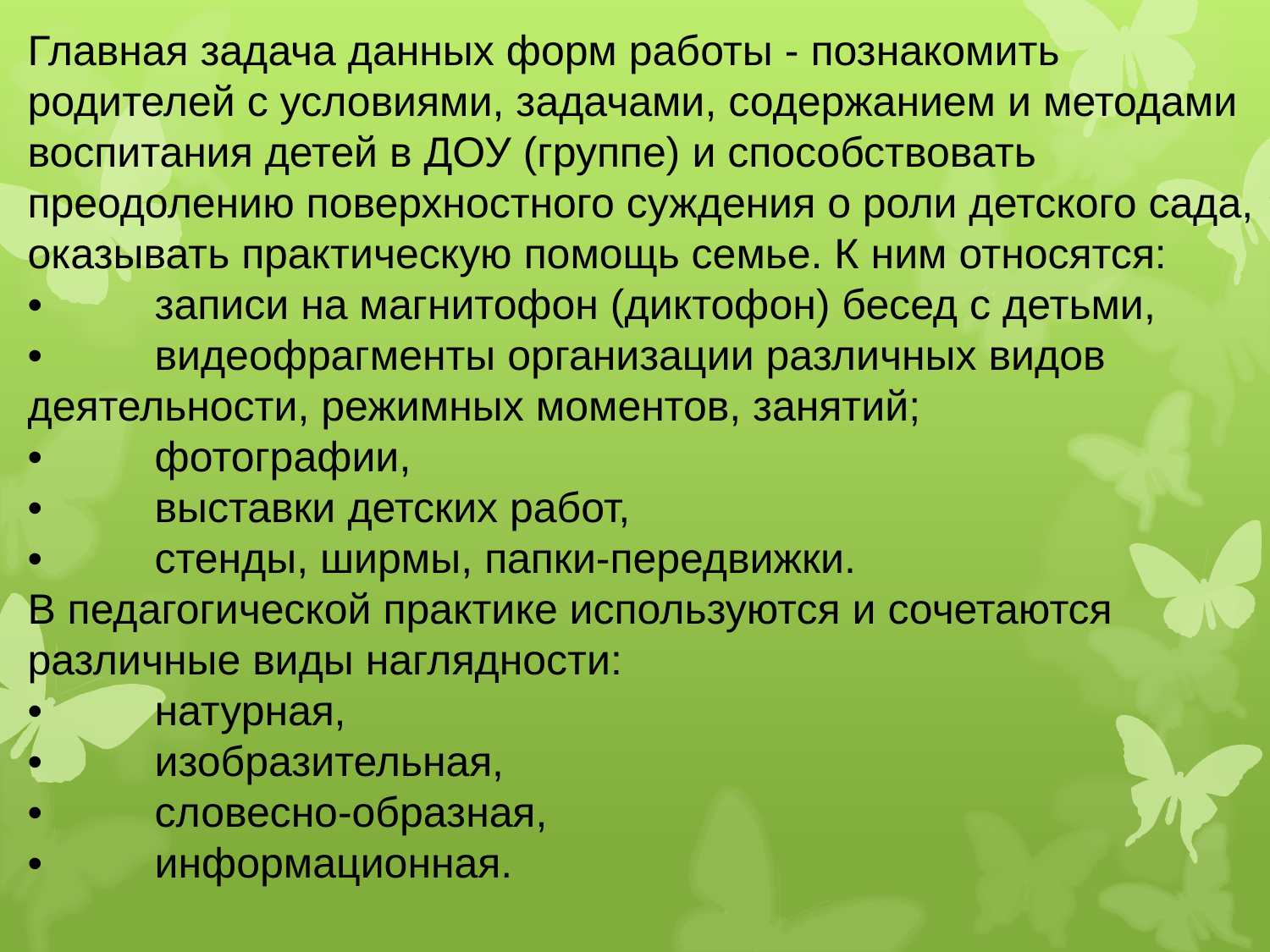

# Главная задача данных форм работы - познакомить родителей с условиями, задачами, содержанием и методами воспитания детей в ДОУ (группе) и способствовать преодолению поверхностного суждения о роли детского сада, оказывать практическую помощь семье. К ним относятся: •	записи на магнитофон (диктофон) бесед с детьми, •	видеофрагменты организации различных видов деятельности, режимных моментов, занятий; •	фотографии, •	выставки детских работ, •	стенды, ширмы, папки-передвижки. В педагогической практике используются и сочетаются различные виды наглядности: •	натурная, •	изобразительная, •	словесно-образная, •	информационная.